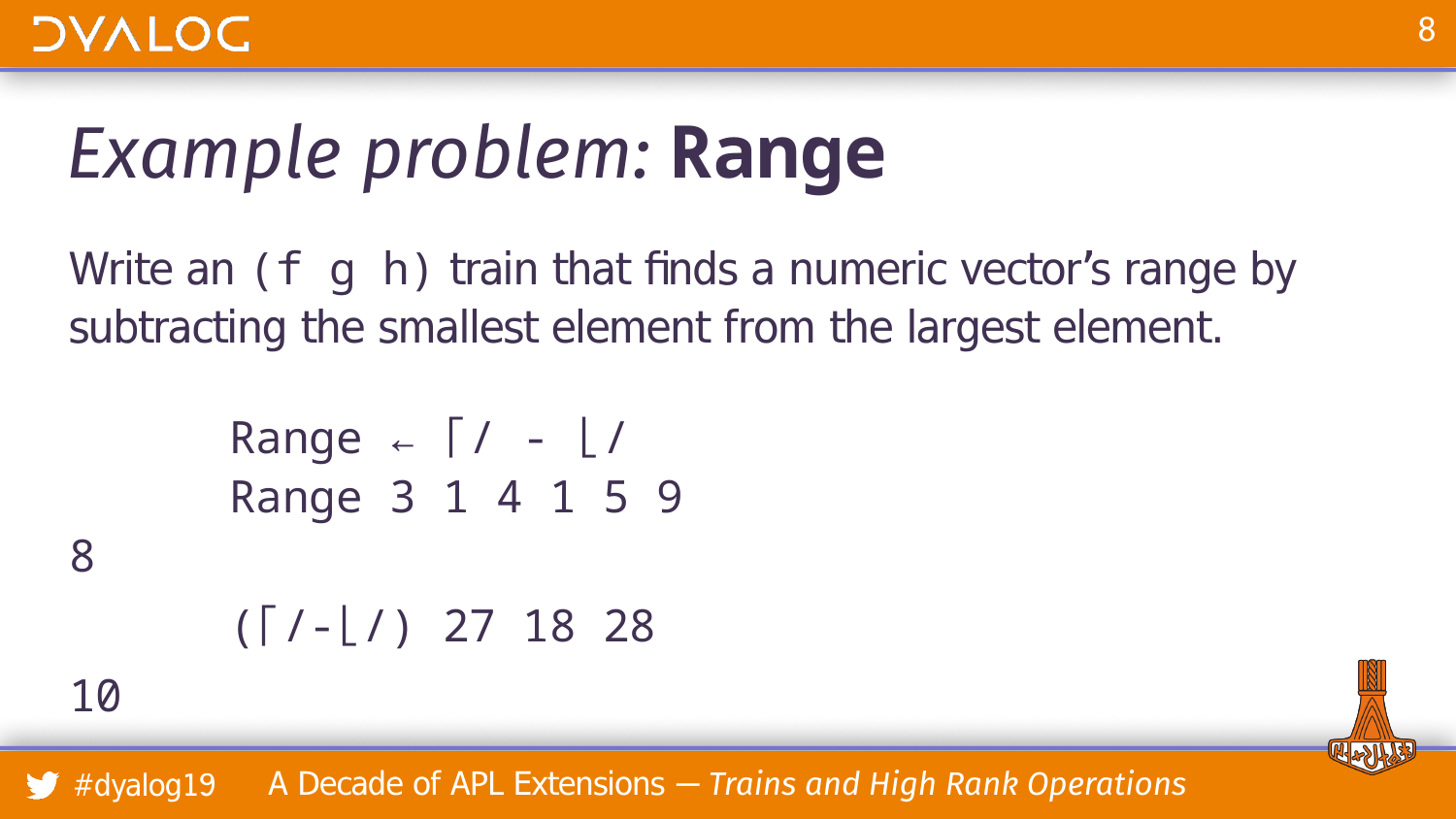

# Example problem: Range
Write an (f g h) train that finds a numeric vector’s range by subtracting the smallest element from the largest element.

      Range ← ⌈/ - ⌊/
      Range 3 1 4 1 5 9
8
      (⌈/-⌊/) 27 18 28
10